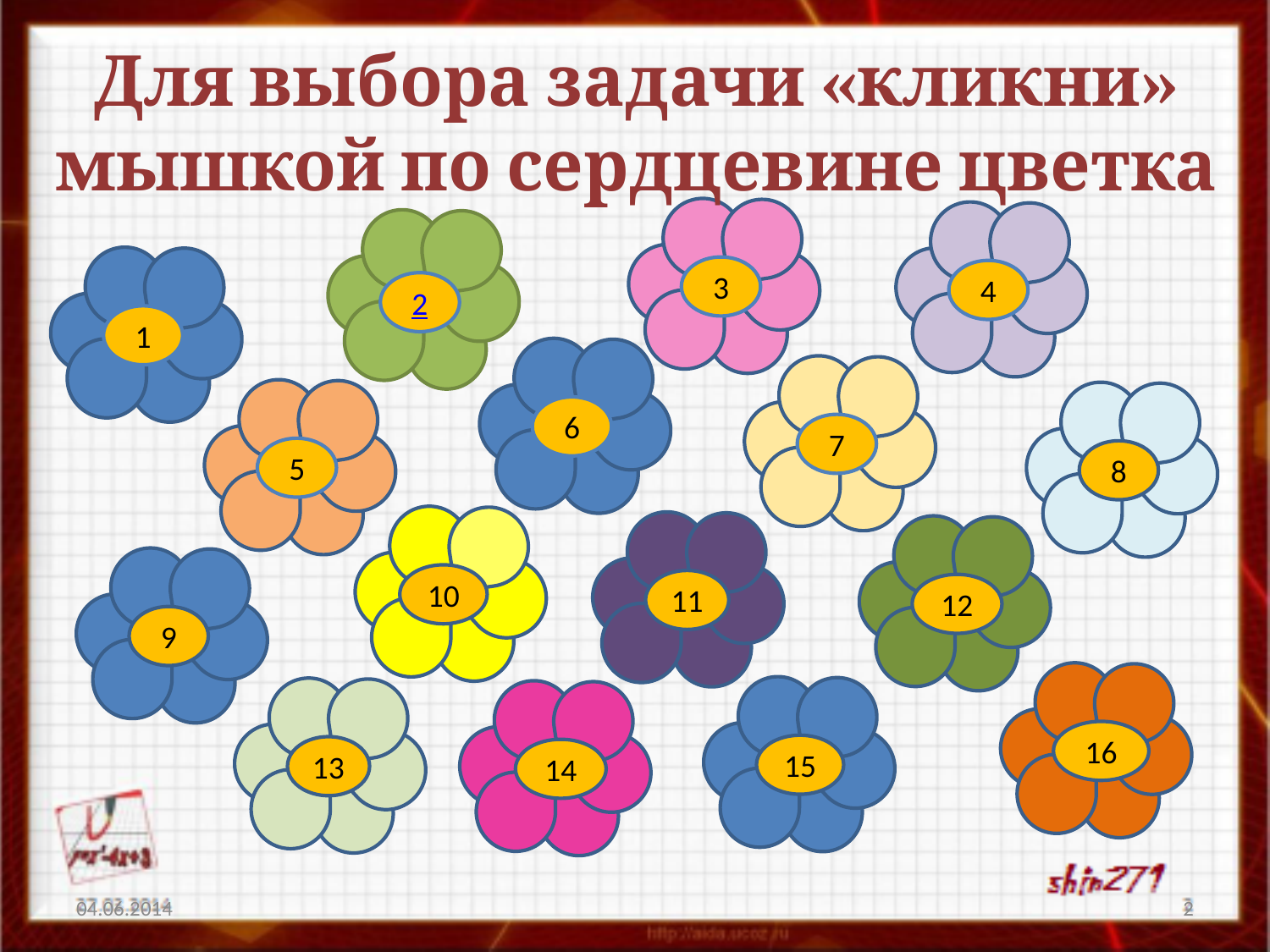

Для выбора задачи «кликни» мышкой по сердцевине цветка

3

4

2

1

6

7

5

8

10

11

12

9

16

15

13

14

04.06.2014
2